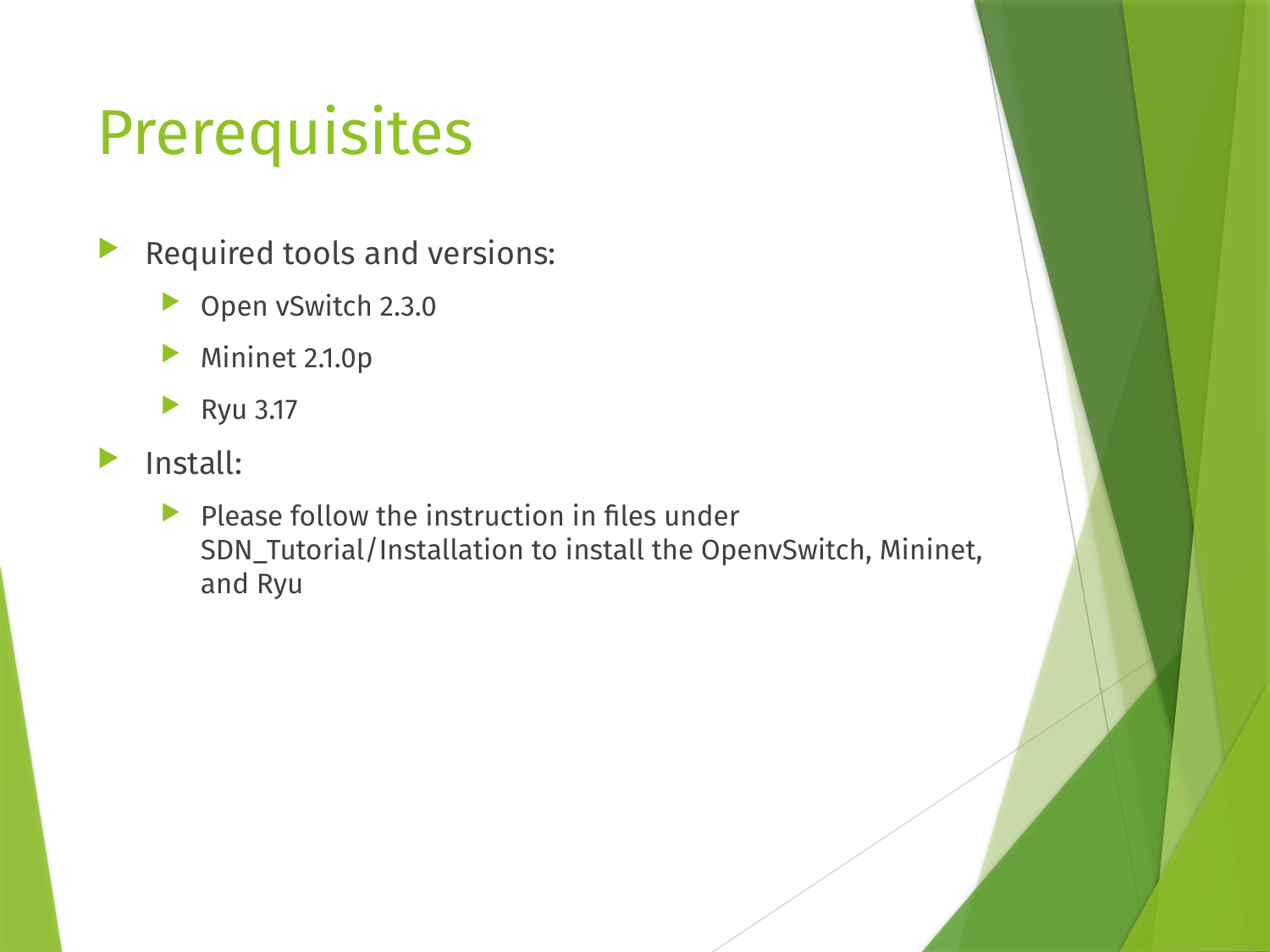

# Prerequisites
Required tools and versions:
Open vSwitch 2.3.0
Mininet 2.1.0p
Ryu 3.17
Install:
Please follow the instruction in files under SDN_Tutorial/Installation to install the OpenvSwitch, Mininet, and Ryu